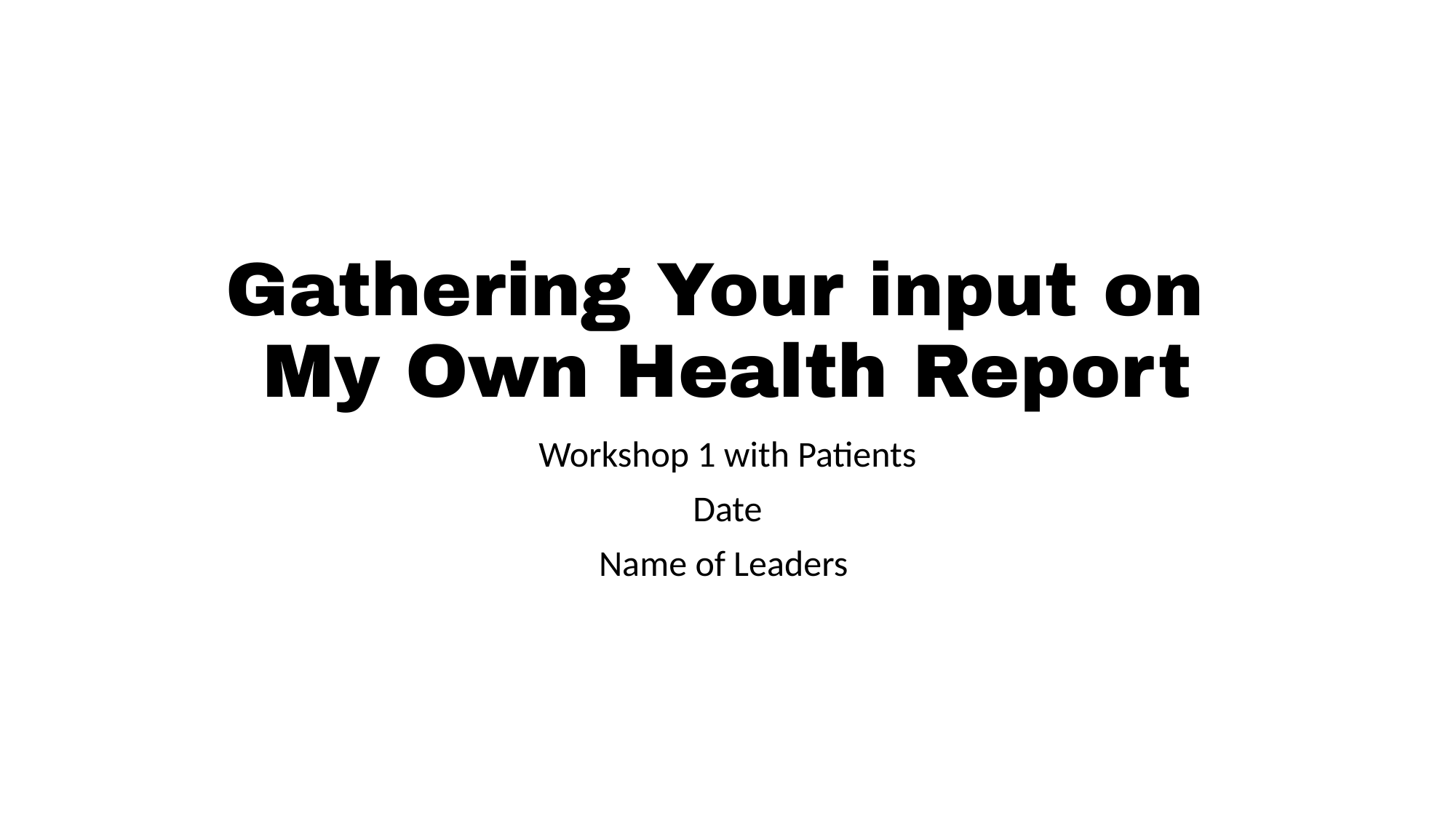

# Gathering Your input on My Own Health Report
Workshop 1 with Patients
Date
Name of Leaders